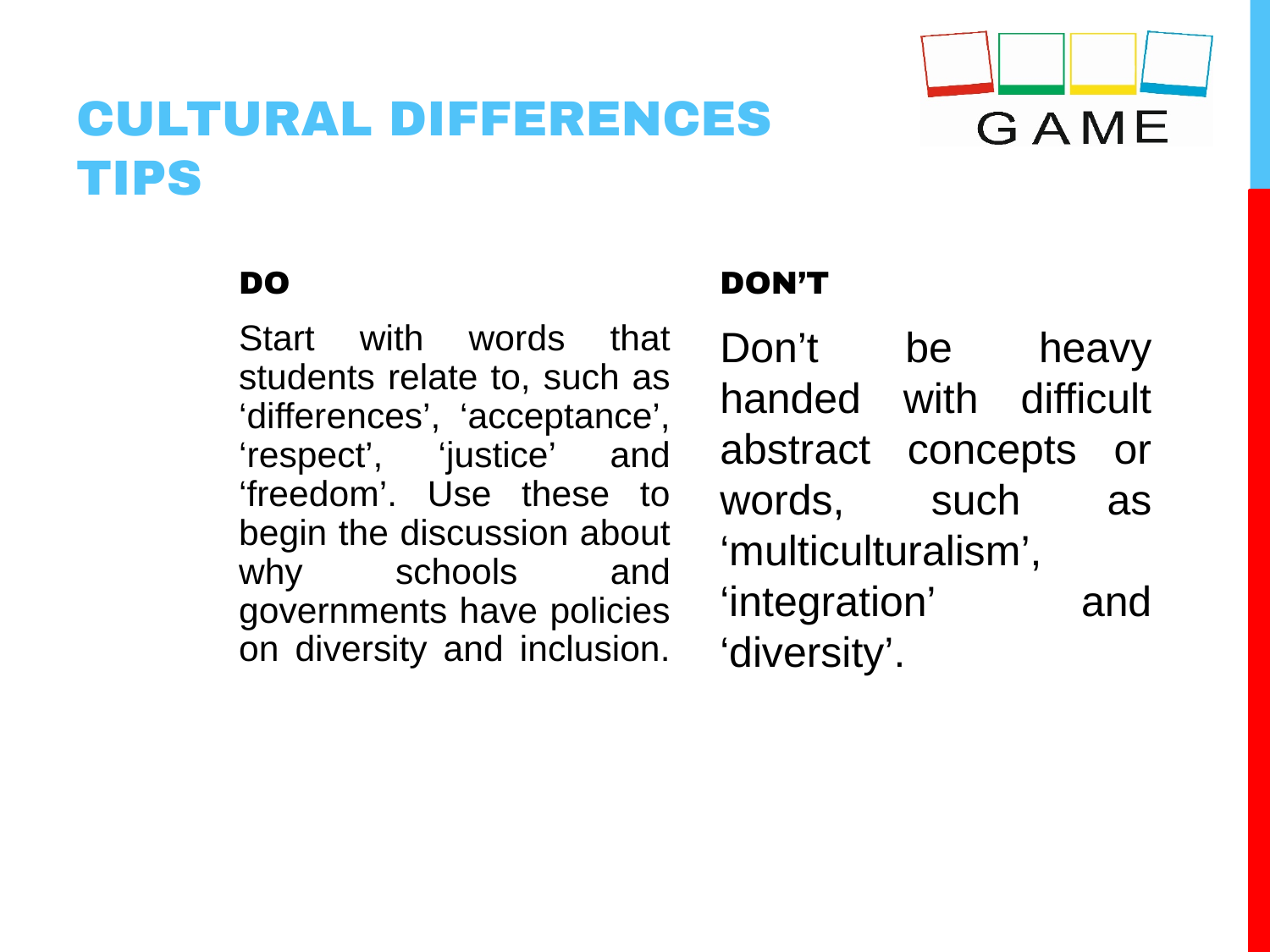

# CULTURAL DIFFERENCES TIPS
DO
DON’T
Start with words that students relate to, such as ‘differences’, ‘acceptance’, ‘respect’, ‘justice’ and ‘freedom’. Use these to begin the discussion about why schools and governments have policies on diversity and inclusion.

Don’t be heavy handed with difficult abstract concepts or words, such as ‘multiculturalism’, ‘integration’ and ‘diversity’.